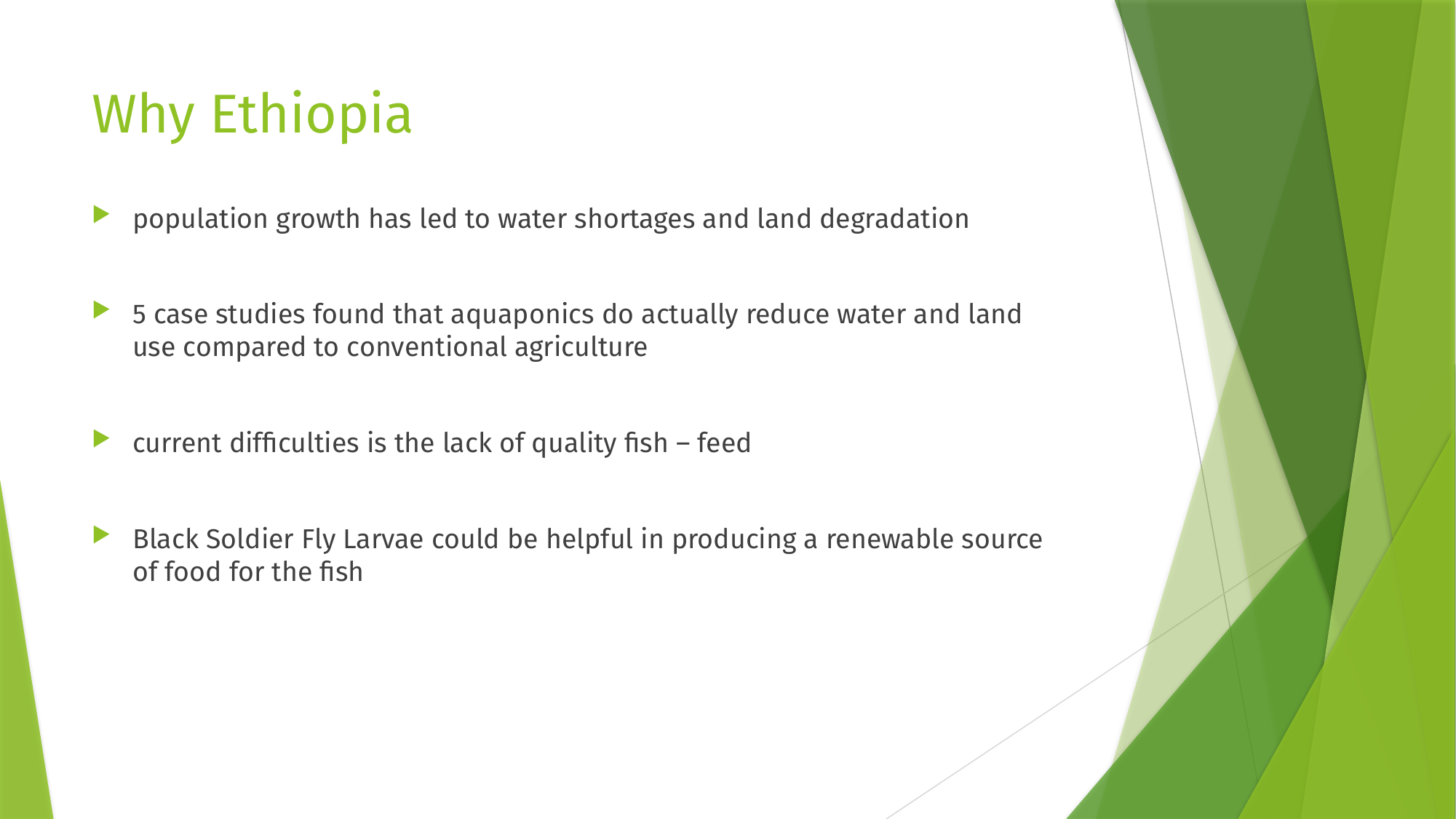

# Why Ethiopia
population growth has led to water shortages and land degradation

5 case studies found that aquaponics do actually reduce water and land use compared to conventional agriculture

current difficulties is the lack of quality fish – feed

Black Soldier Fly Larvae could be helpful in producing a renewable source of food for the fish